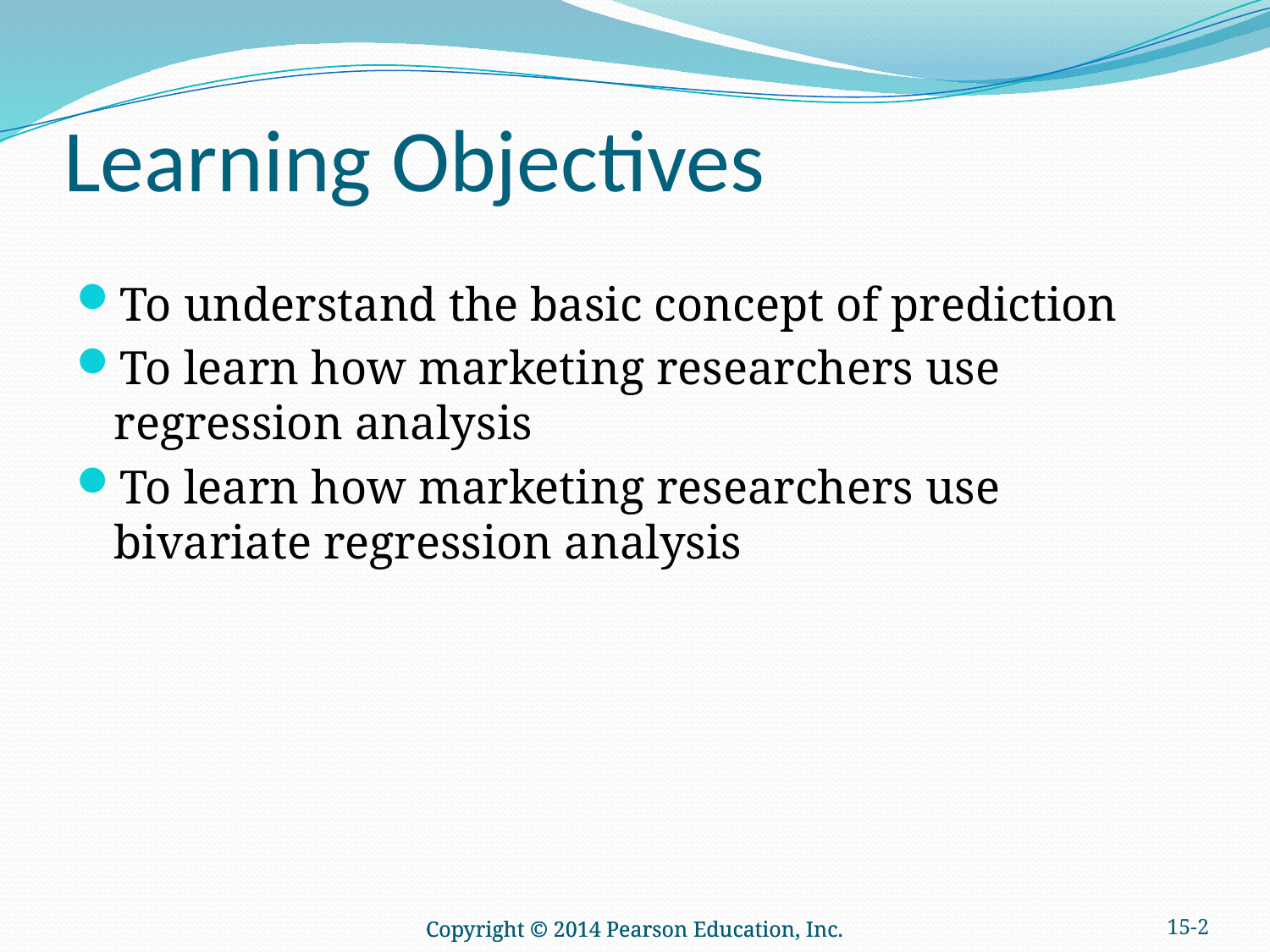

# Learning Objectives
To understand the basic concept of prediction
To learn how marketing researchers use regression analysis
To learn how marketing researchers use bivariate regression analysis